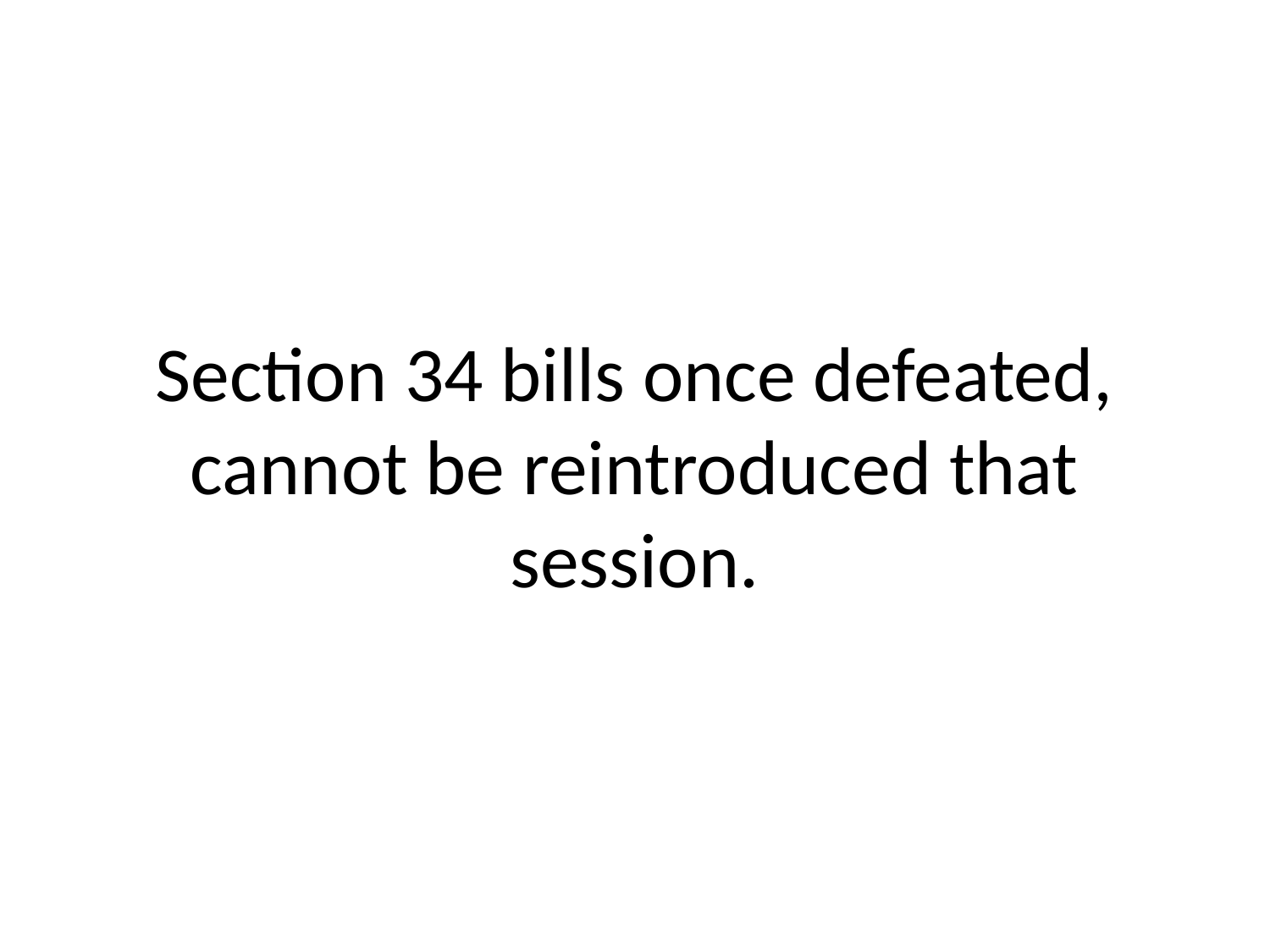

# Section 34 bills once defeated, cannot be reintroduced that session.